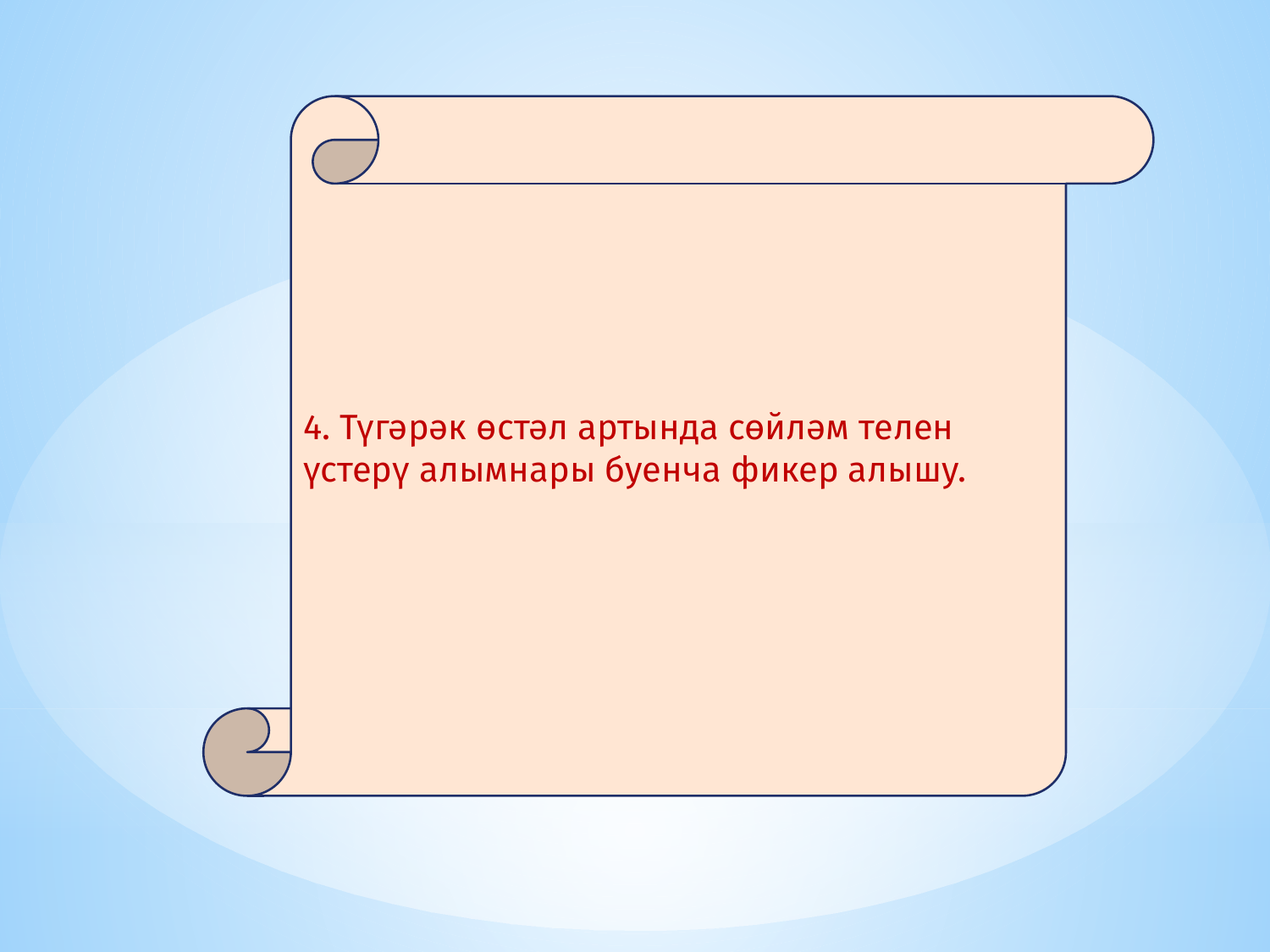

4. Түгәрәк өстәл артында сөйләм телен үстерү алымнары буенча фикер алышу.